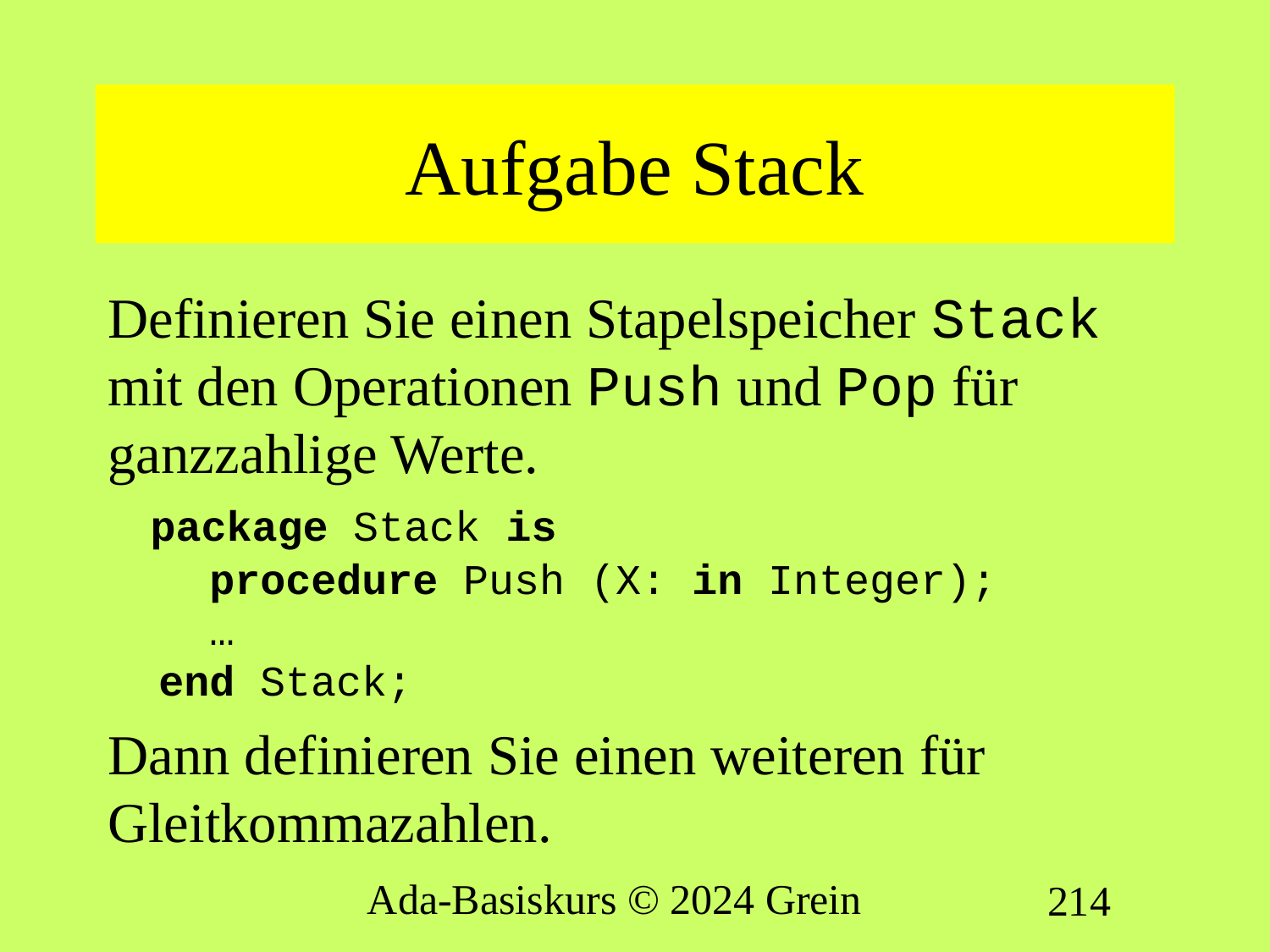

# Aufgabe Stack
Definieren Sie einen Stapelspeicher Stack mit den Operationen Push und Pop für ganzzahlige Werte.
   package Stack is
    procedure Push (X: in Integer);
    …
  end Stack;
Dann definieren Sie einen weiteren für Gleitkommazahlen.
Ada-Basiskurs © 2024 Grein
214